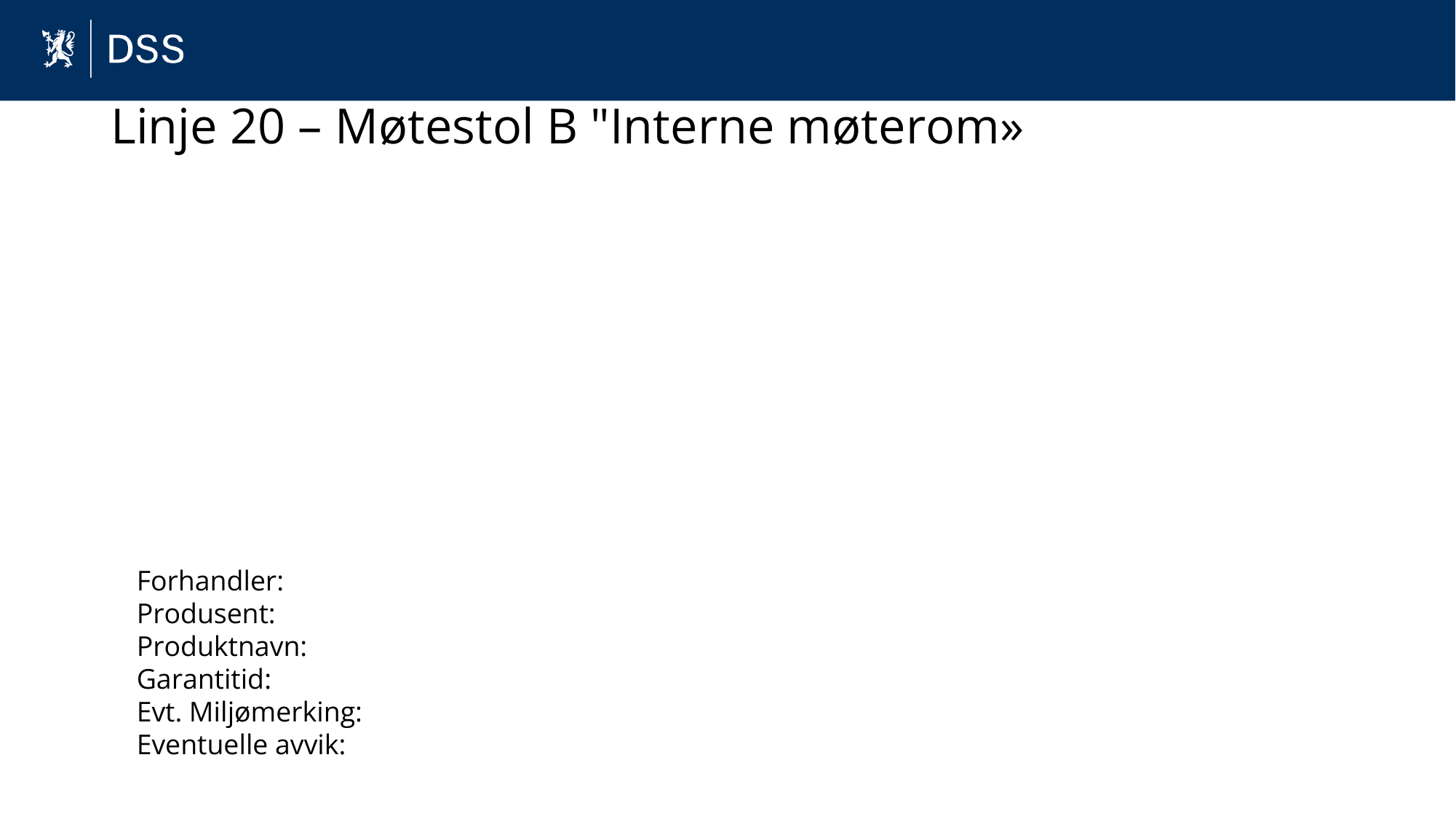

# Linje 20 – Møtestol B "Interne møterom»
Forhandler:
Produsent:
Produktnavn:
Garantitid:
Evt. Miljømerking:
Eventuelle avvik: